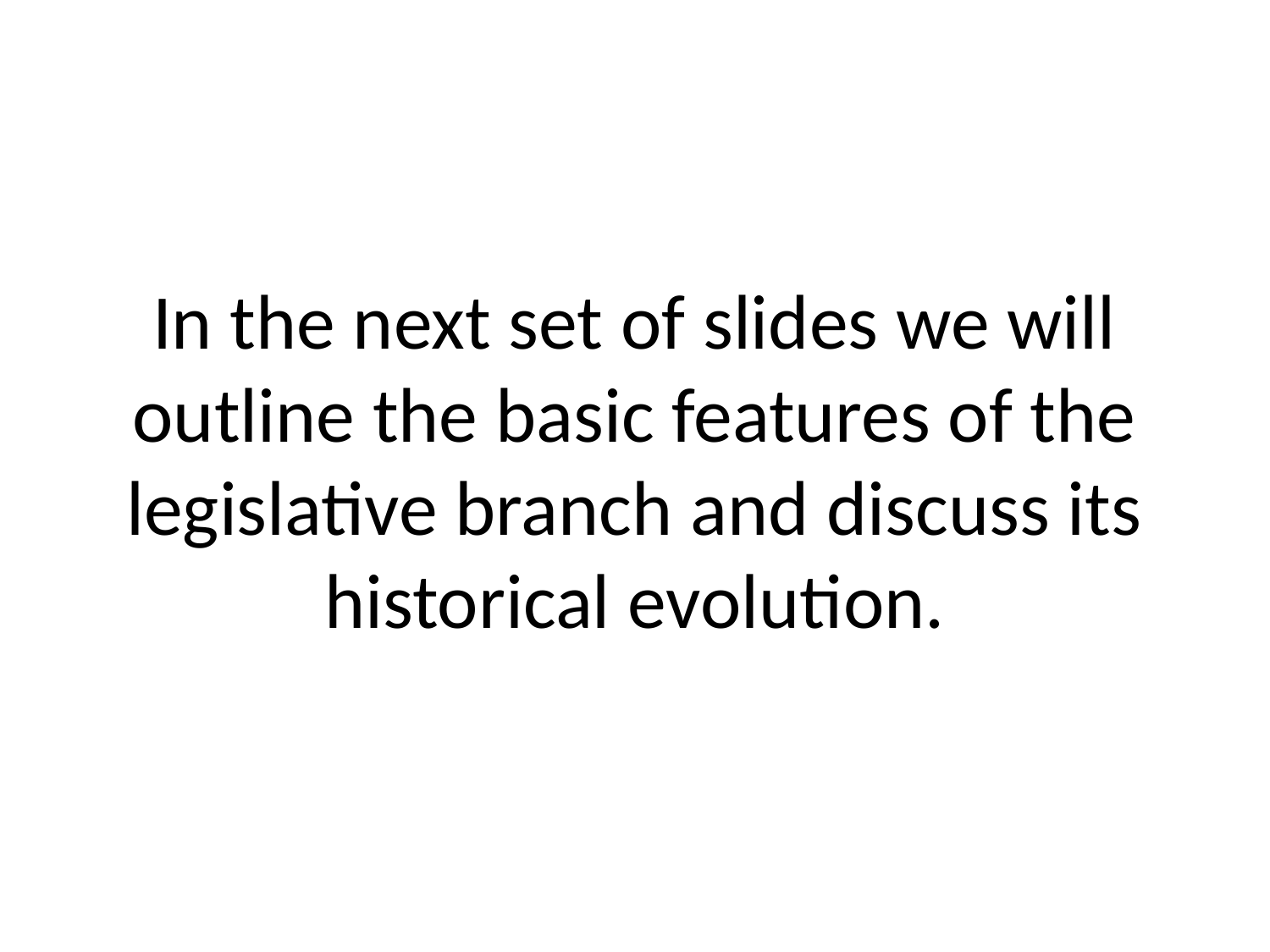

# In the next set of slides we will outline the basic features of the legislative branch and discuss its historical evolution.